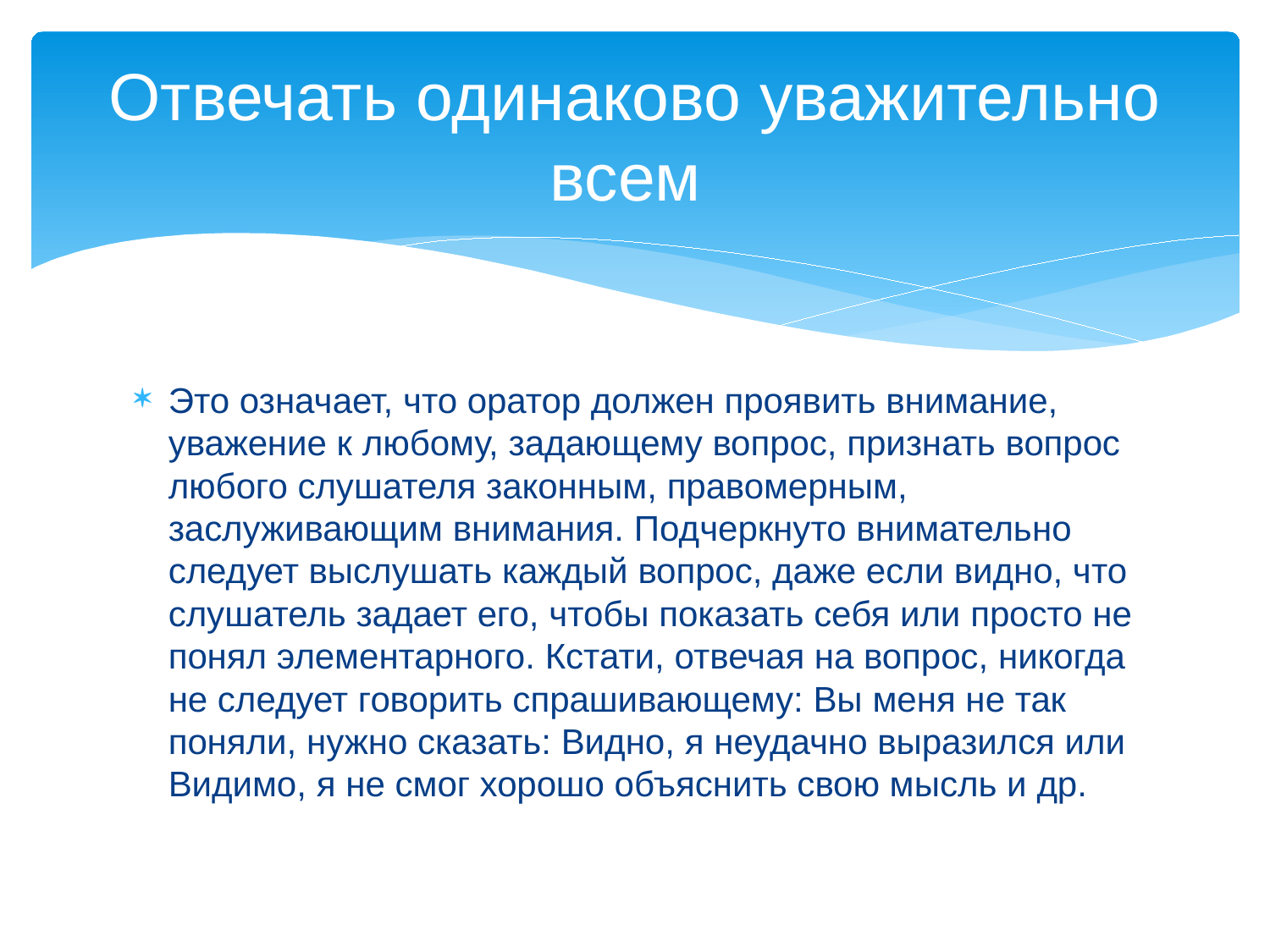

# Отвечать одинаково уважительно всем
Это означает, что оратор должен проявить внимание, уважение к любому, задающему вопрос, признать вопрос любого слушателя законным, правомерным, заслуживающим внимания. Подчеркнуто внимательно следует выслушать каждый вопрос, даже если видно, что слушатель задает его, чтобы показать себя или просто не понял элементарного. Кстати, отвечая на вопрос, никогда не следует говорить спрашивающему: Вы меня не так поняли, нужно сказать: Видно, я неудачно выразился или Видимо, я не смог хорошо объяснить свою мысль и др.